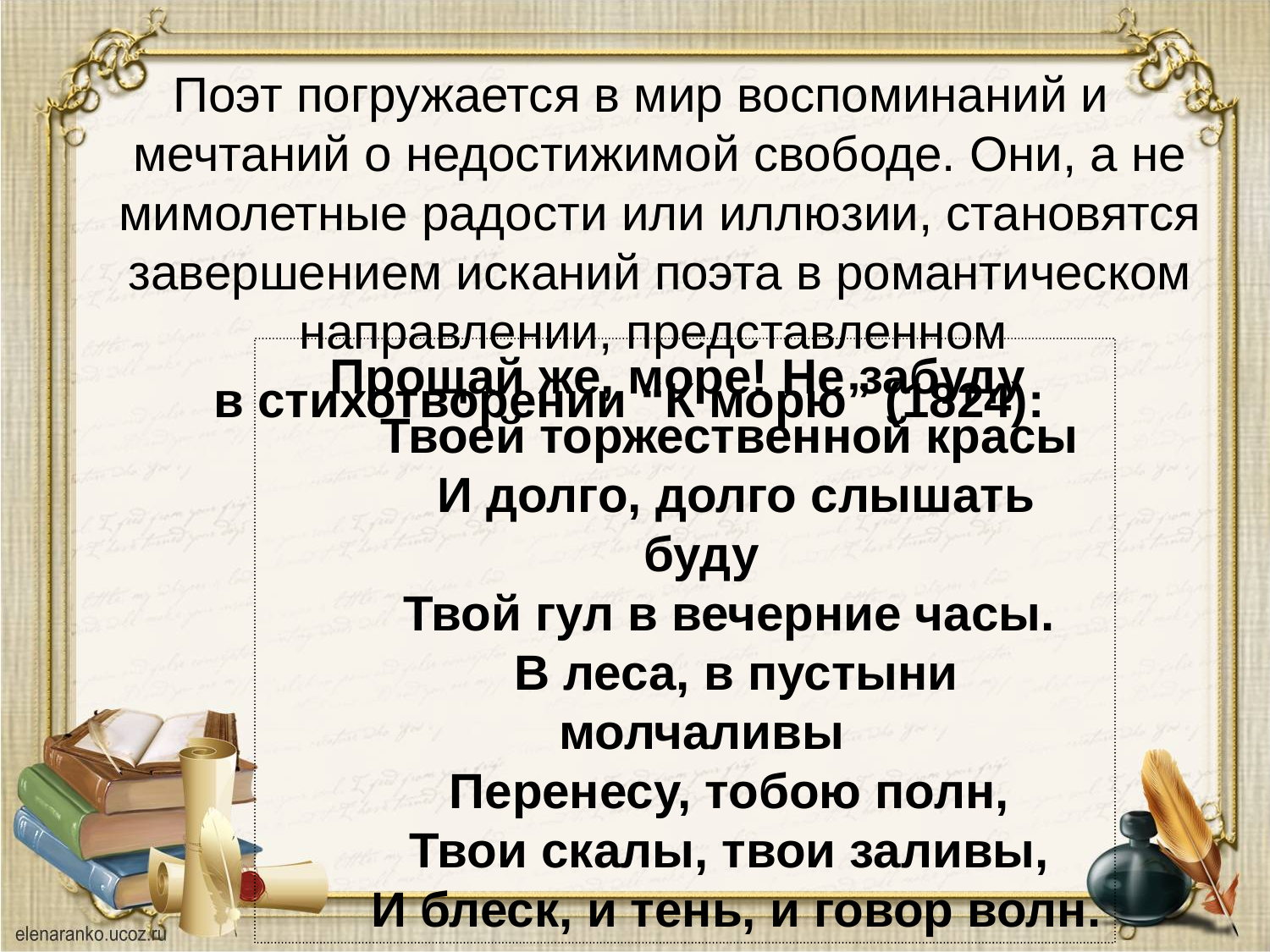

Поэт погружается в мир воспоминаний и мечтаний о недостижимой свободе. Они, а не мимолетные радости или иллюзии, становятся завершением исканий поэта в романтическом направлении, представленном
в стихотворении “К морю” (1824):
Прощай же, море! Не забуду 
    Твоей торжественной красы 
    И долго, долго слышать буду 
    Твой гул в вечерние часы. 
    В леса, в пустыни молчаливы 
    Перенесу, тобою полн, 
    Твои скалы, твои заливы, 
    И блеск, и тень, и говор волн.